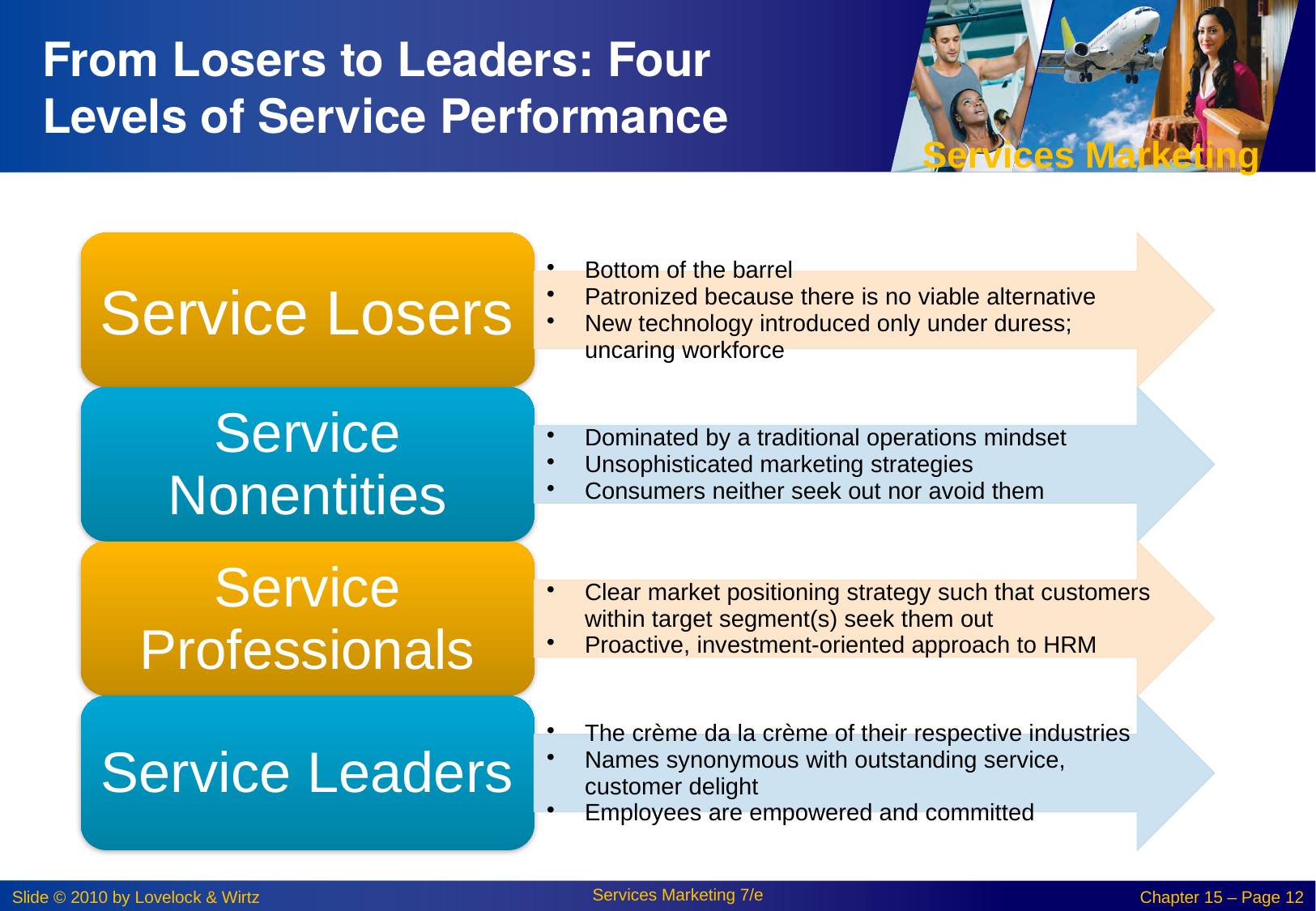

# From Losers to Leaders: Four Levels of Service Performance
Service Losers
Service Professionals
Patronized because there is no viable alternative
New technology introduced only under duress; uncaring workforce
Service Nonentities
Dominated by a traditional operations mindset
Unsophisticated marketing strategies
Consumers neither seek out nor avoid them
Clear market positioning strategy such that customers within target segment(s) seek them out
Proactive, investment-oriented approach to HRM
Service Leaders
The crème da la crème of their respective industries
Names synonymous with outstanding service, customer delight
Employees are empowered and committed
Bottom of the barrel